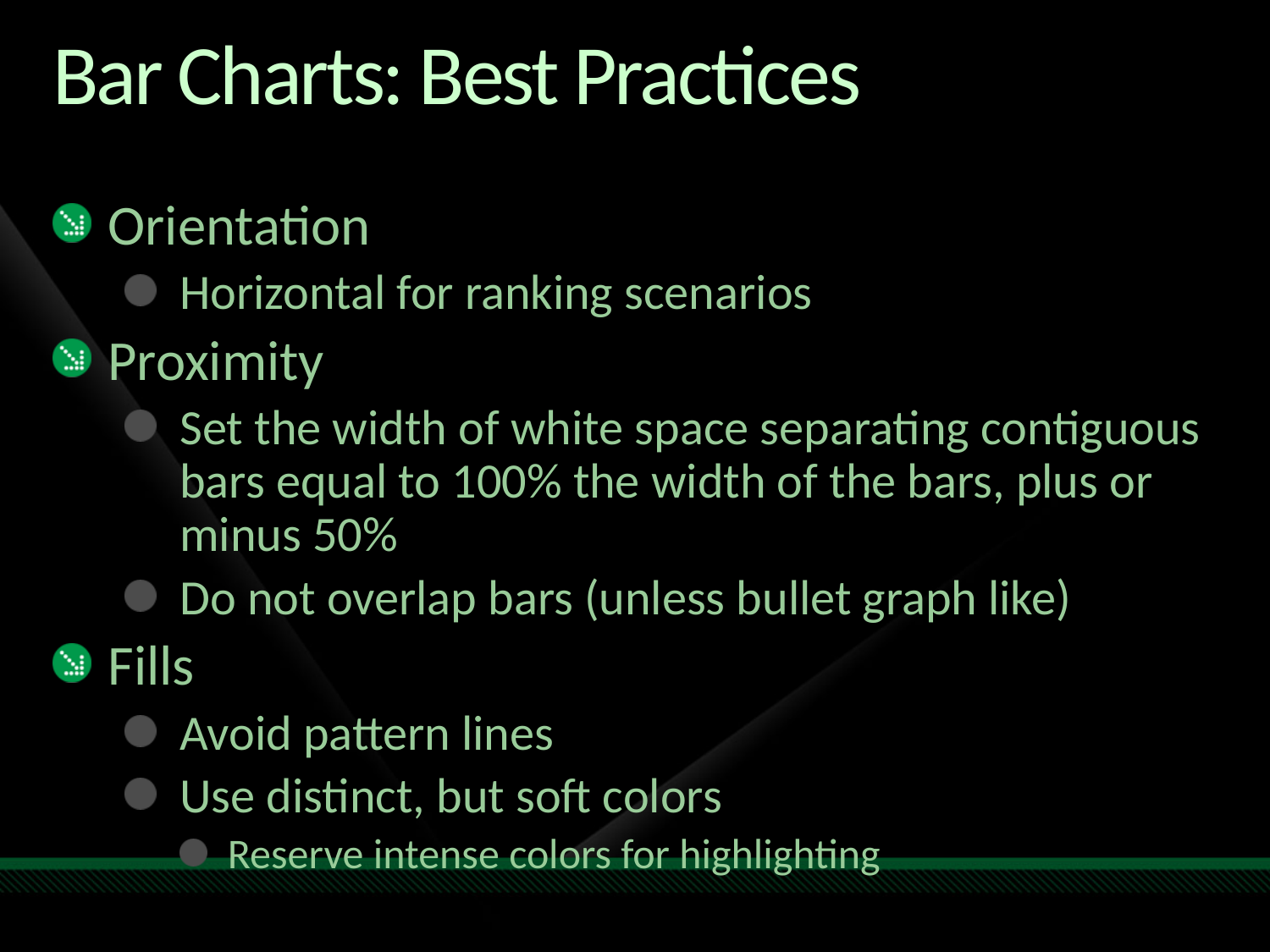

# Bar Charts: Best Practices
Orientation
Horizontal for ranking scenarios
Proximity
Set the width of white space separating contiguous bars equal to 100% the width of the bars, plus or minus 50%
Do not overlap bars (unless bullet graph like)
Fills
Avoid pattern lines
Use distinct, but soft colors
Reserve intense colors for highlighting